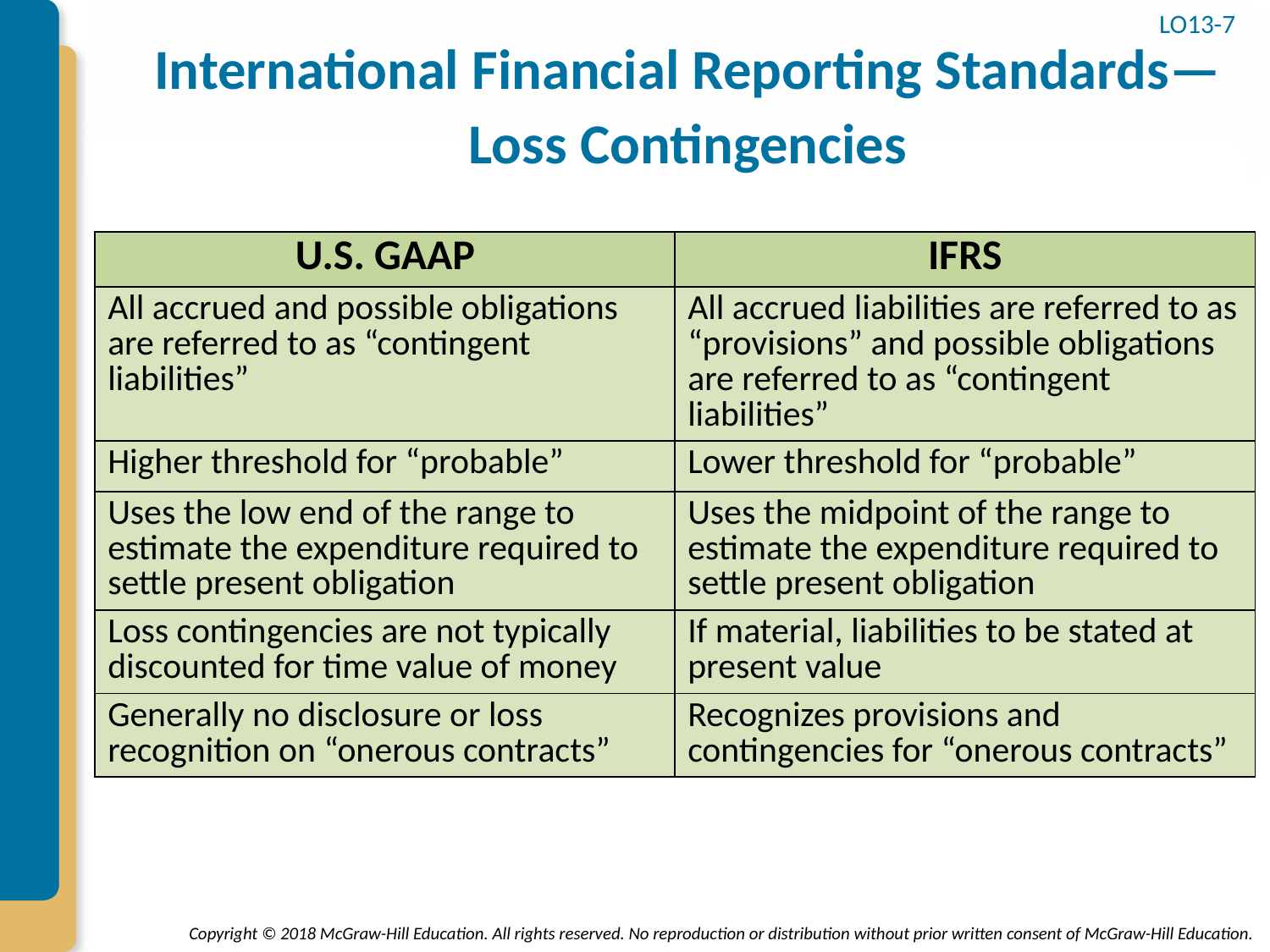

# International Financial Reporting Standards—Loss Contingencies
LO13-7
| U.S. GAAP | IFRS |
| --- | --- |
| All accrued and possible obligations are referred to as “contingent liabilities” | All accrued liabilities are referred to as “provisions” and possible obligations are referred to as “contingent liabilities” |
| Higher threshold for “probable” | Lower threshold for “probable” |
| Uses the low end of the range to estimate the expenditure required to settle present obligation | Uses the midpoint of the range to estimate the expenditure required to settle present obligation |
| Loss contingencies are not typically discounted for time value of money | If material, liabilities to be stated at present value |
| Generally no disclosure or loss recognition on “onerous contracts” | Recognizes provisions and contingencies for “onerous contracts” |